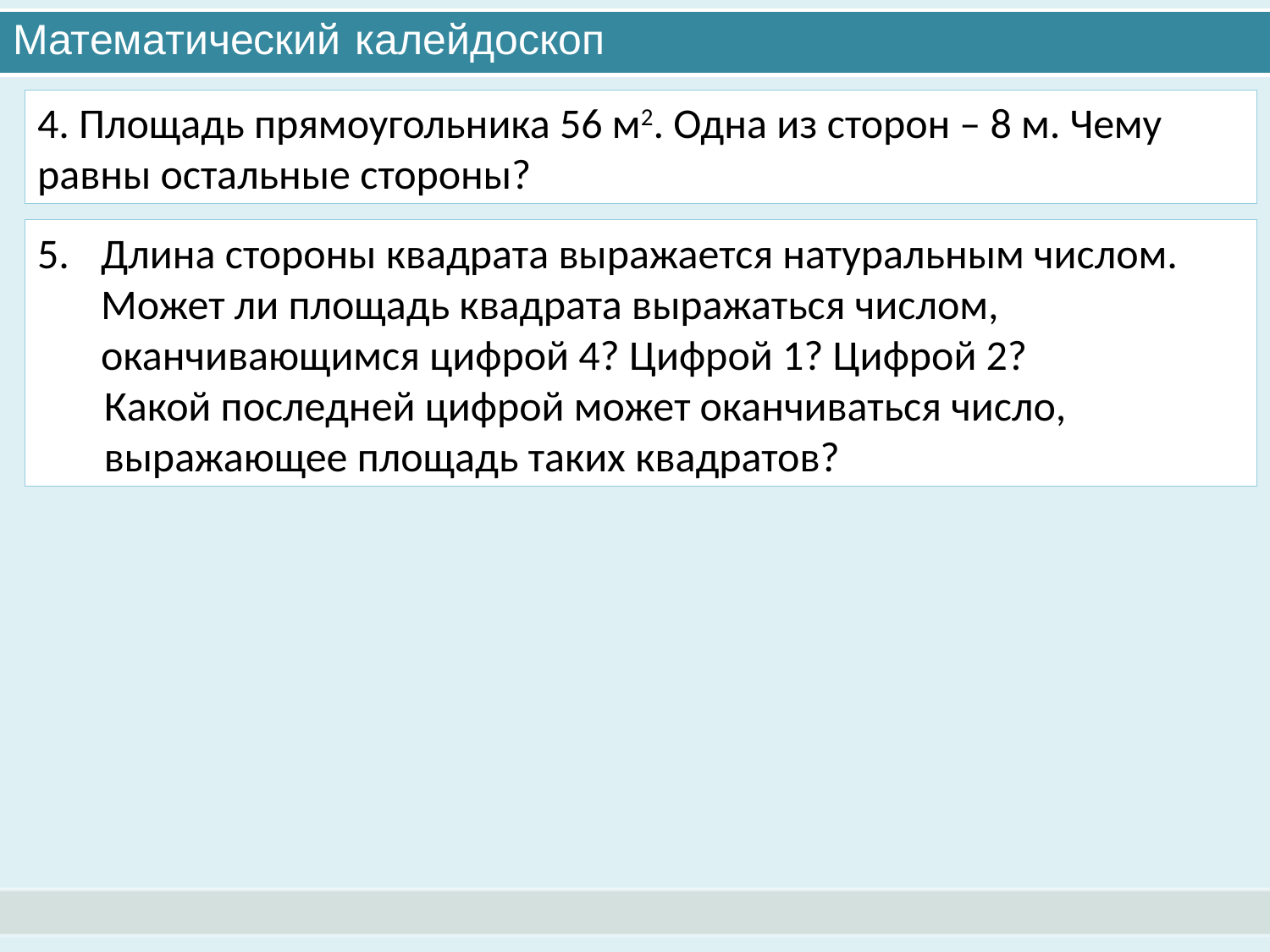

# Математический калейдоскоп

4. Площадь прямоугольника 56 м2. Одна из сторон – 8 м. Чему равны остальные стороны?
Длина стороны квадрата выражается натуральным числом. Может ли площадь квадрата выражаться числом, оканчивающимся цифрой 4? Цифрой 1? Цифрой 2?
       Какой последней цифрой может оканчиваться число,
       выражающее площадь таких квадратов?